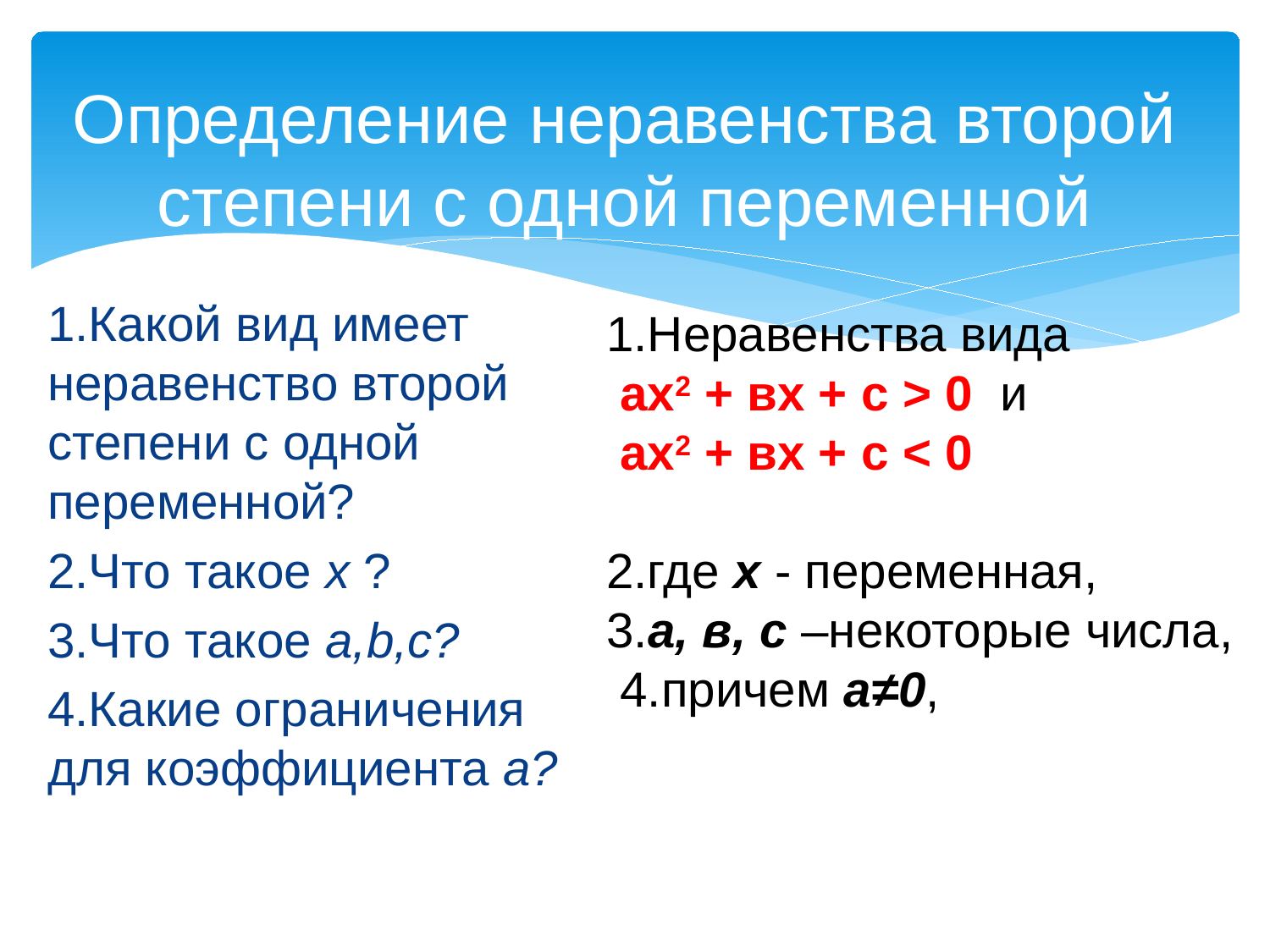

# Определение неравенства второй степени с одной переменной
1.Какой вид имеет неравенство второй степени с одной переменной?
2.Что такое х ?
3.Что такое a,b,c?
4.Какие ограничения для коэффициента а?

1.Неравенства вида
 ах2 + вх + с > 0  и
 ах2 + вх + с < 0

2.где х - переменная,
3.а, в, с –некоторые числа,
 4.причем а≠0,